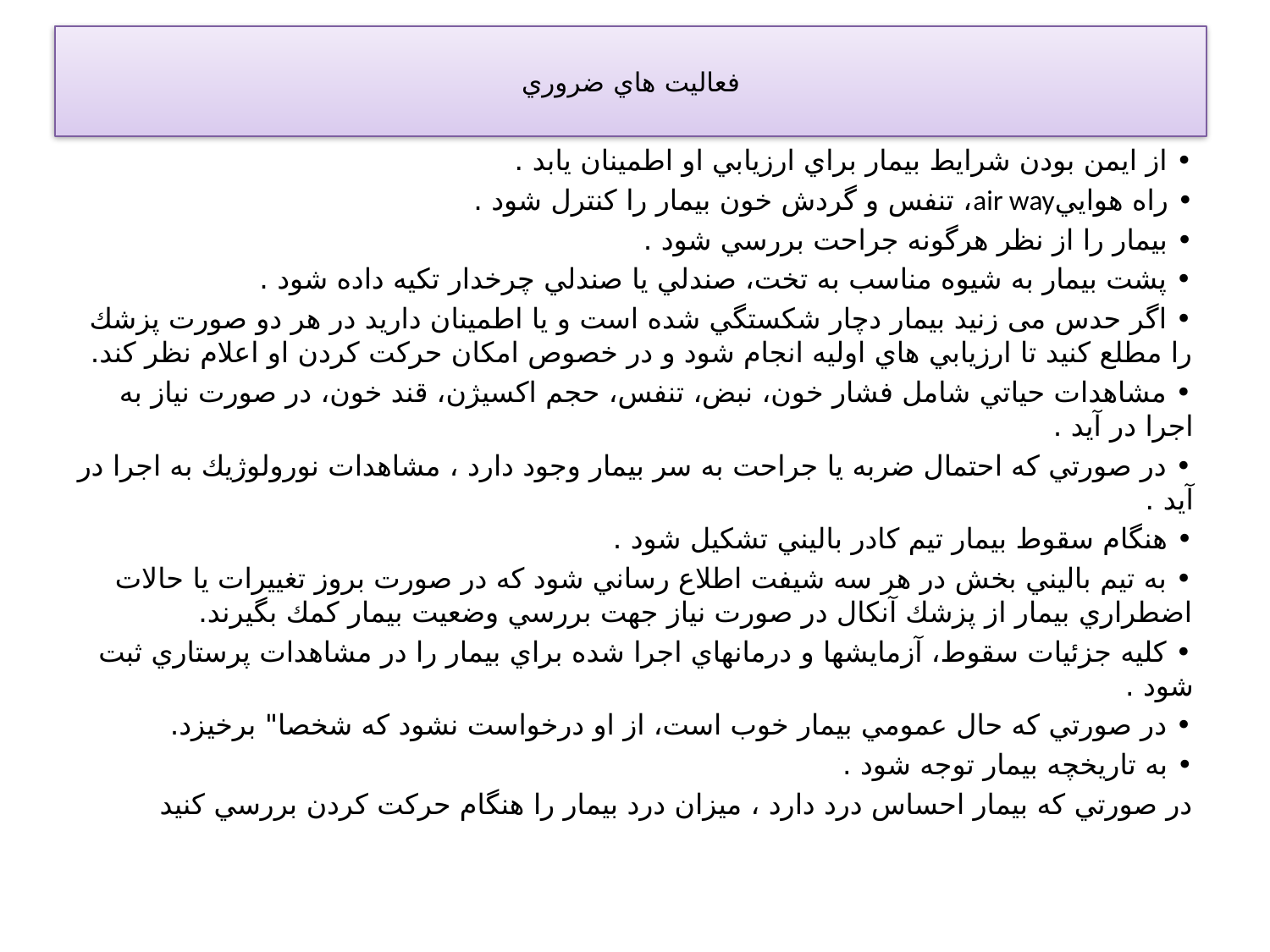

# فعاليت هاي ضروري
• از ايمن بودن شرايط بيمار براي ارزيابي او اطمينان يابد .
• راه هواييair way، تنفس و گردش خون بيمار را كنترل شود .
• بيمار را از نظر هرگونه جراحت بررسي شود .
• پشت بيمار به شيوه مناسب به تخت، صندلي يا صندلي چرخدار تكيه داده شود .
• اگر حدس می زنید بيمار دچار شكستگي شده است و يا اطمينان داريد در هر دو صورت پزشك را مطلع كنيد تا ارزيابي هاي اوليه انجام شود و در خصوص امكان حركت كردن او اعلام نظر كند.
• مشاهدات حياتي شامل فشار خون، نبض، تنفس، حجم اكسيژن، قند خون، در صورت نياز به اجرا در آید .
• در صورتي كه احتمال ضربه يا جراحت به سر بيمار وجود دارد ، مشاهدات نورولوژيك به اجرا در آید .
• هنگام سقوط بيمار تيم كادر باليني تشكيل شود .
• به تيم باليني بخش در هر سه شيفت اطلاع رساني شود كه در صورت بروز تغييرات يا حالات اضطراري بيمار از پزشك آنكال در صورت نياز جهت بررسي وضعيت بيمار كمك بگيرند.
• كليه جزئيات سقوط، آزمايشها و درمانهاي اجرا شده براي بيمار را در مشاهدات پرستاري ثبت شود .
• در صورتي كه حال عمومي بيمار خوب است، از او درخواست نشود که شخصا" برخيزد.
• به تاريخچه بيمار توجه شود .
در صورتي كه بيمار احساس درد دارد ، ميزان درد بيمار را هنگام حركت كردن بررسي كنيد